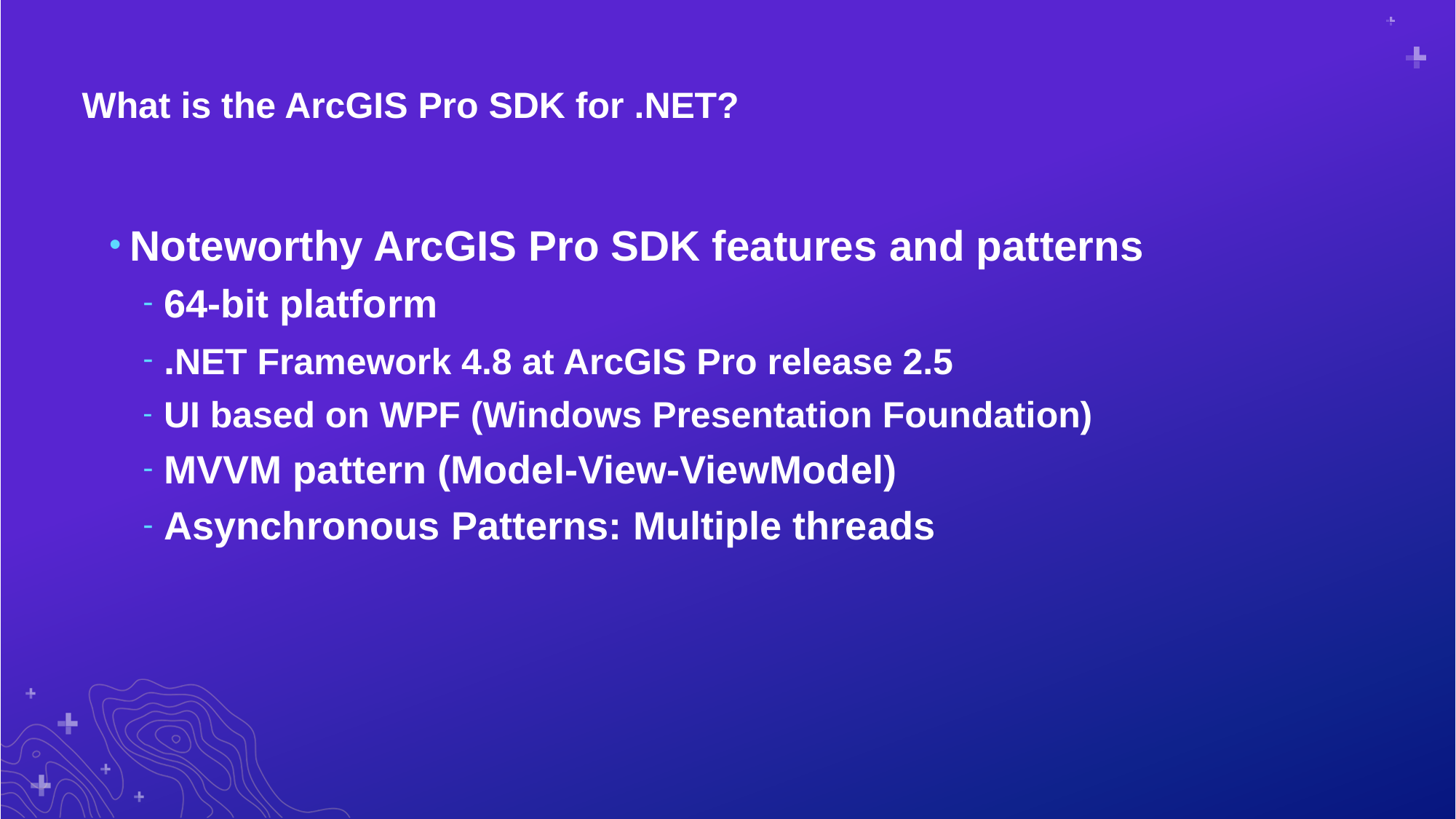

# What is the ArcGIS Pro SDK for .NET?
Noteworthy ArcGIS Pro SDK features and patterns
64-bit platform
.NET Framework 4.8 at ArcGIS Pro release 2.5
UI based on WPF (Windows Presentation Foundation)
MVVM pattern (Model-View-ViewModel)
Asynchronous Patterns: Multiple threads